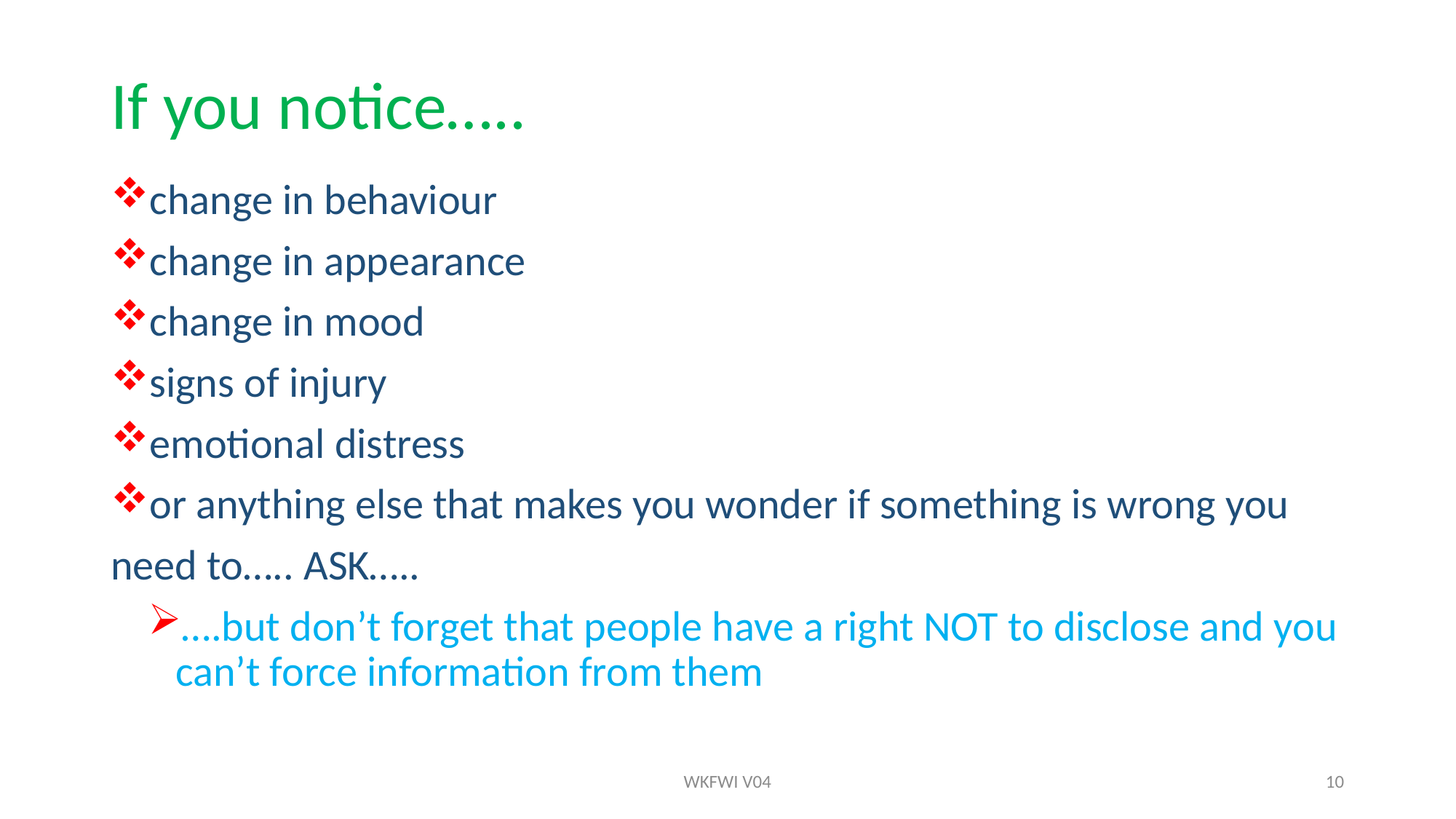

# If you notice…..
change in behaviour
change in appearance
change in mood
signs of injury
emotional distress
or anything else that makes you wonder if something is wrong you
need to….. ASK…..
….but don’t forget that people have a right NOT to disclose and you can’t force information from them
WKFWI V04
10